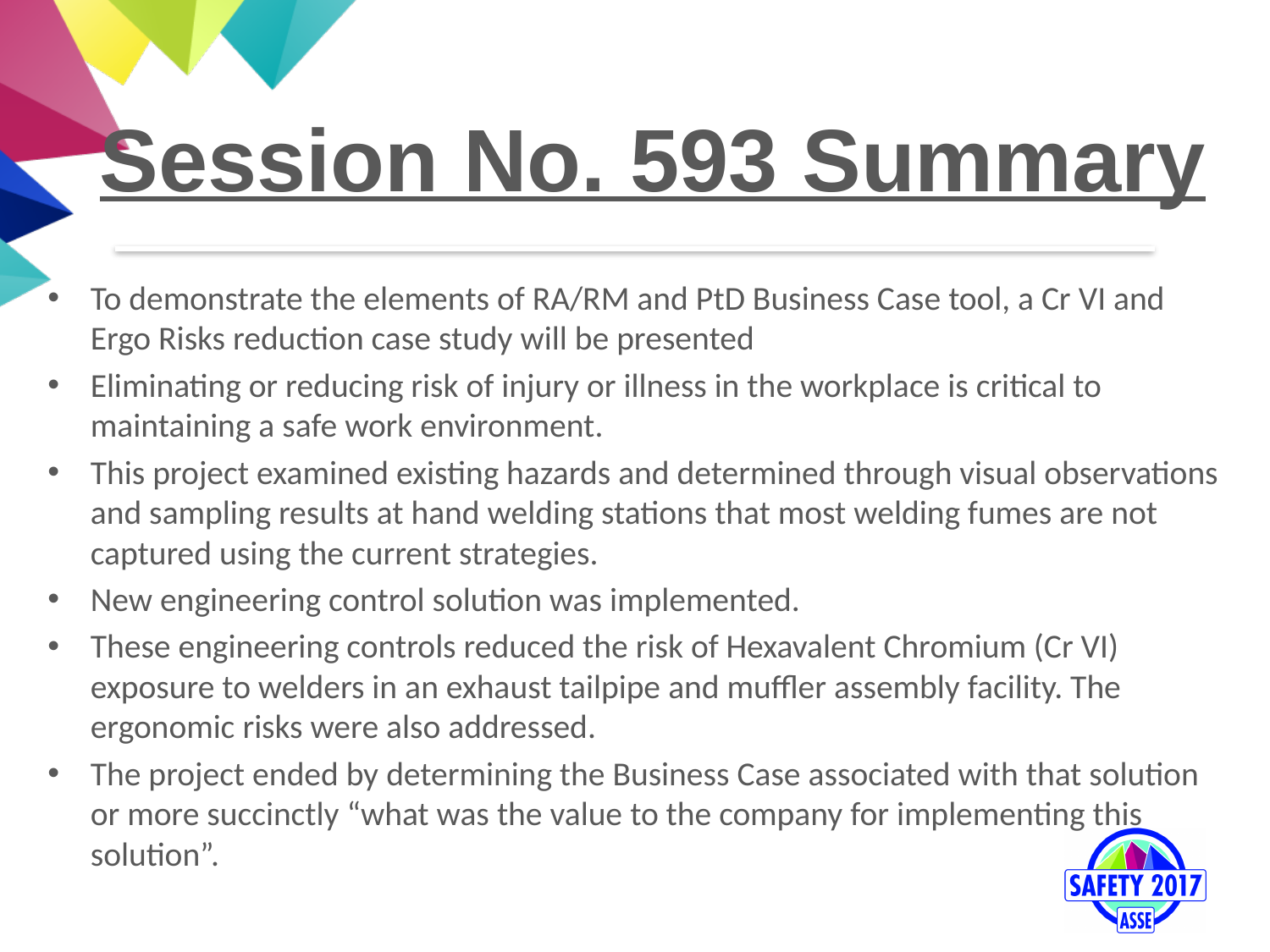

# Session No. 593 Summary
To demonstrate the elements of RA/RM and PtD Business Case tool, a Cr VI and Ergo Risks reduction case study will be presented
Eliminating or reducing risk of injury or illness in the workplace is critical to maintaining a safe work environment.
This project examined existing hazards and determined through visual observations and sampling results at hand welding stations that most welding fumes are not captured using the current strategies.
New engineering control solution was implemented.
These engineering controls reduced the risk of Hexavalent Chromium (Cr VI) exposure to welders in an exhaust tailpipe and muffler assembly facility. The ergonomic risks were also addressed.
The project ended by determining the Business Case associated with that solution or more succinctly “what was the value to the company for implementing this solution”.